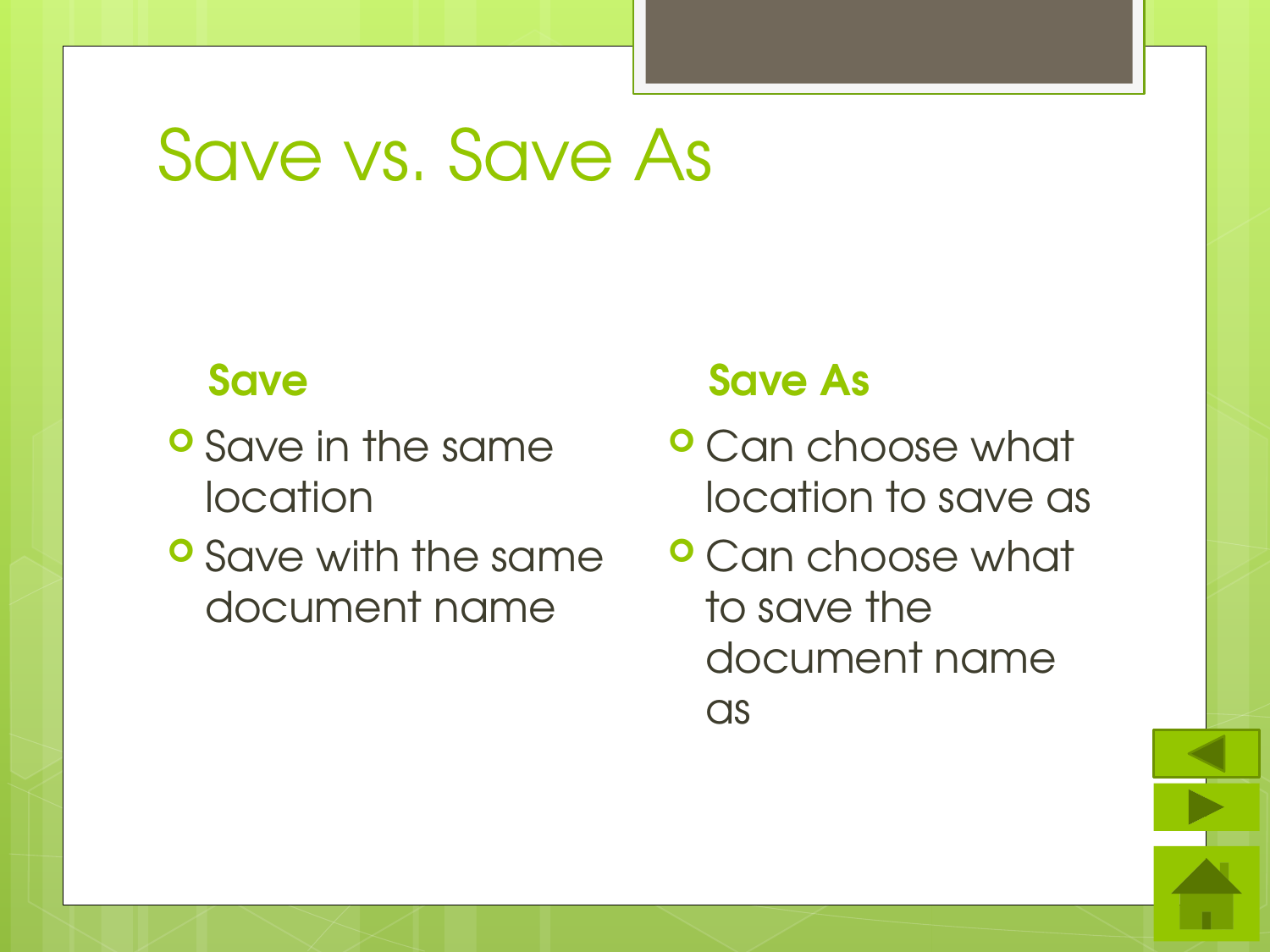

# Save vs. Save As
Save
Save As
Save in the same location
Save with the same document name
Can choose what location to save as
Can choose what to save the document name as